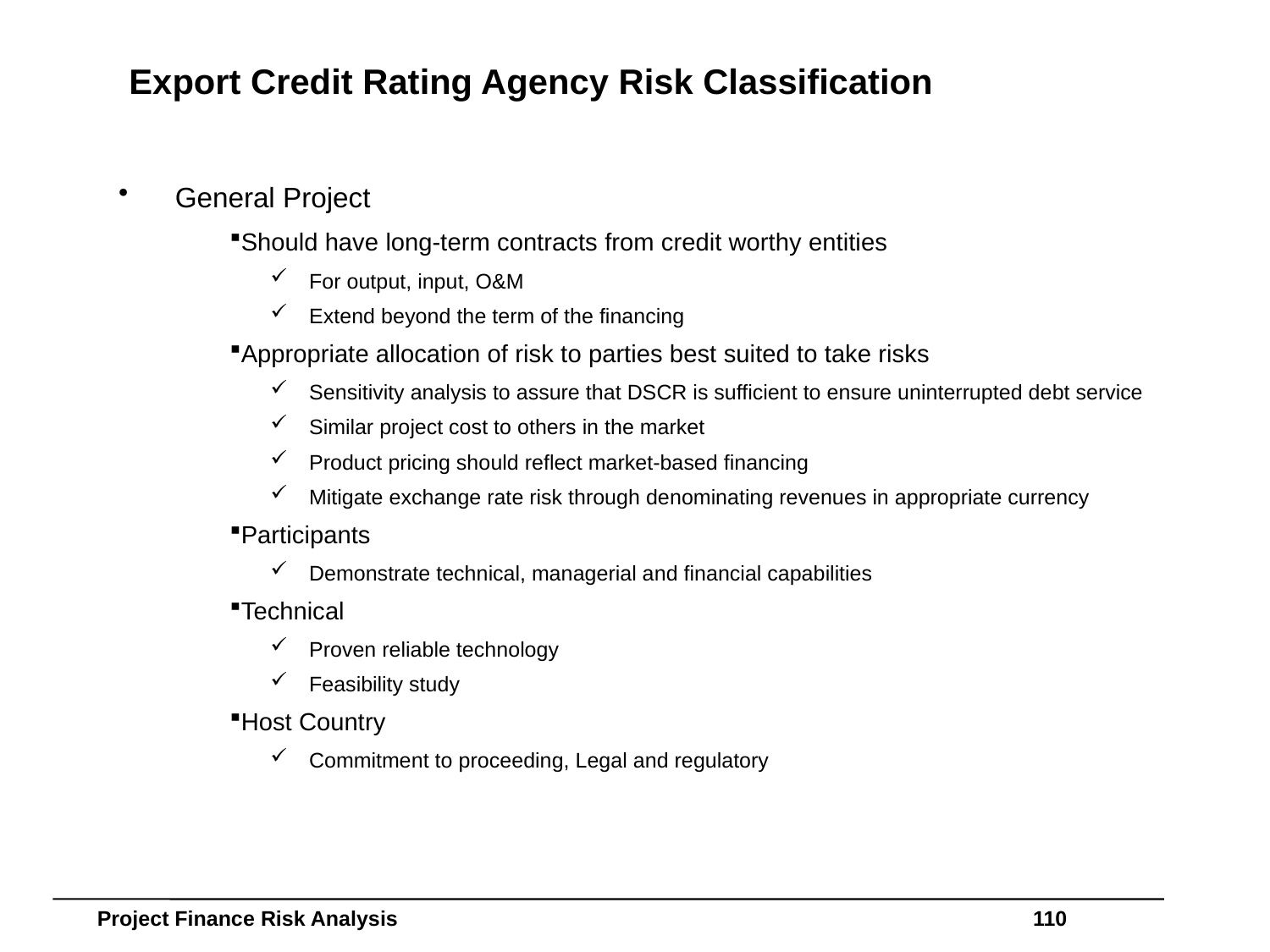

# Export Credit Rating Agency Risk Classification
General Project
Should have long-term contracts from credit worthy entities
For output, input, O&M
Extend beyond the term of the financing
Appropriate allocation of risk to parties best suited to take risks
Sensitivity analysis to assure that DSCR is sufficient to ensure uninterrupted debt service
Similar project cost to others in the market
Product pricing should reflect market-based financing
Mitigate exchange rate risk through denominating revenues in appropriate currency
Participants
Demonstrate technical, managerial and financial capabilities
Technical
Proven reliable technology
Feasibility study
Host Country
Commitment to proceeding, Legal and regulatory